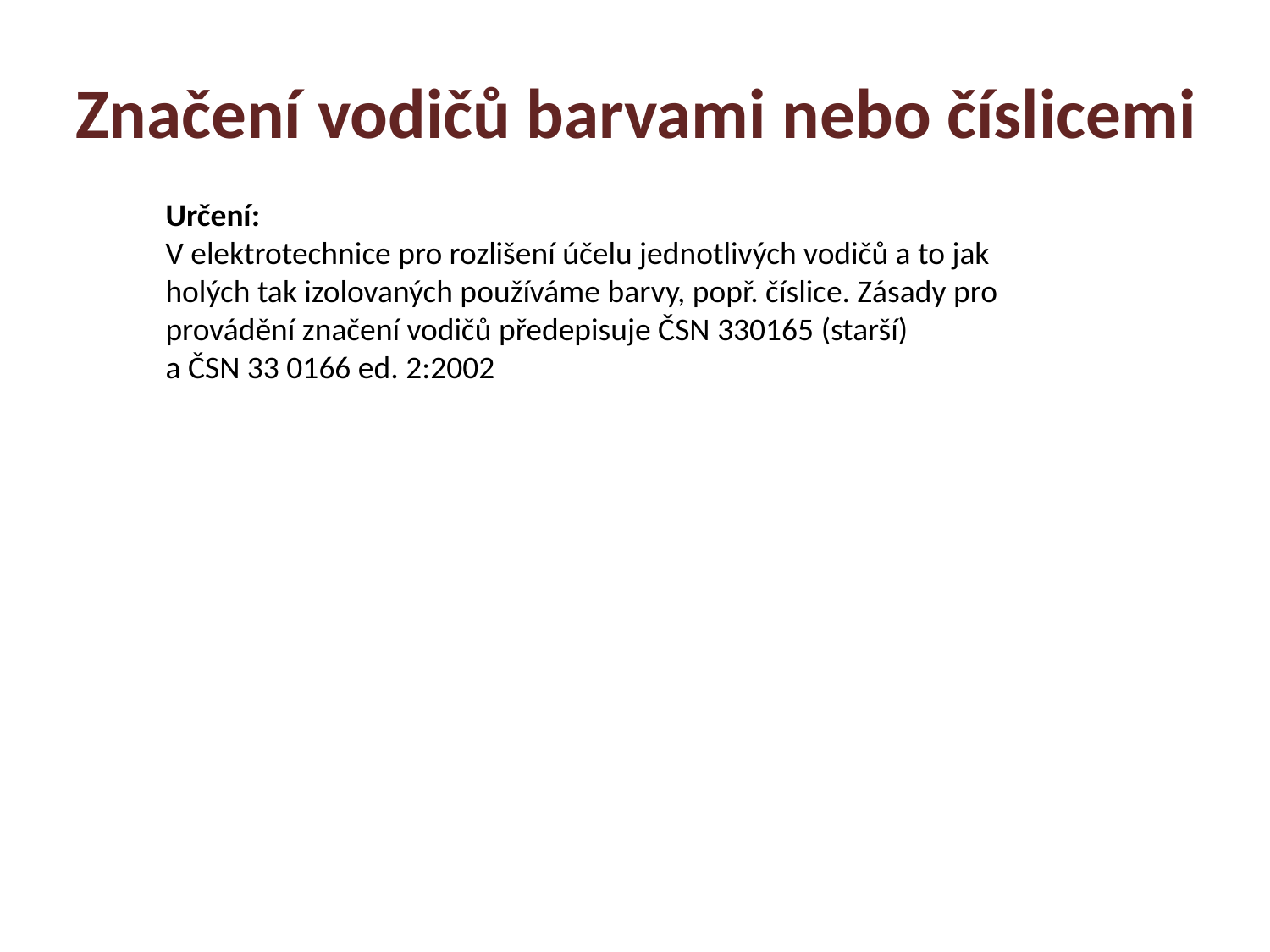

Značení vodičů barvami nebo číslicemi

Určení:
V elektrotechnice pro rozlišení účelu jednotlivých vodičů a to jak holých tak izolovaných používáme barvy, popř. číslice. Zásady pro provádění značení vodičů předepisuje ČSN 330165 (starší)               a ČSN 33 0166 ed. 2:2002